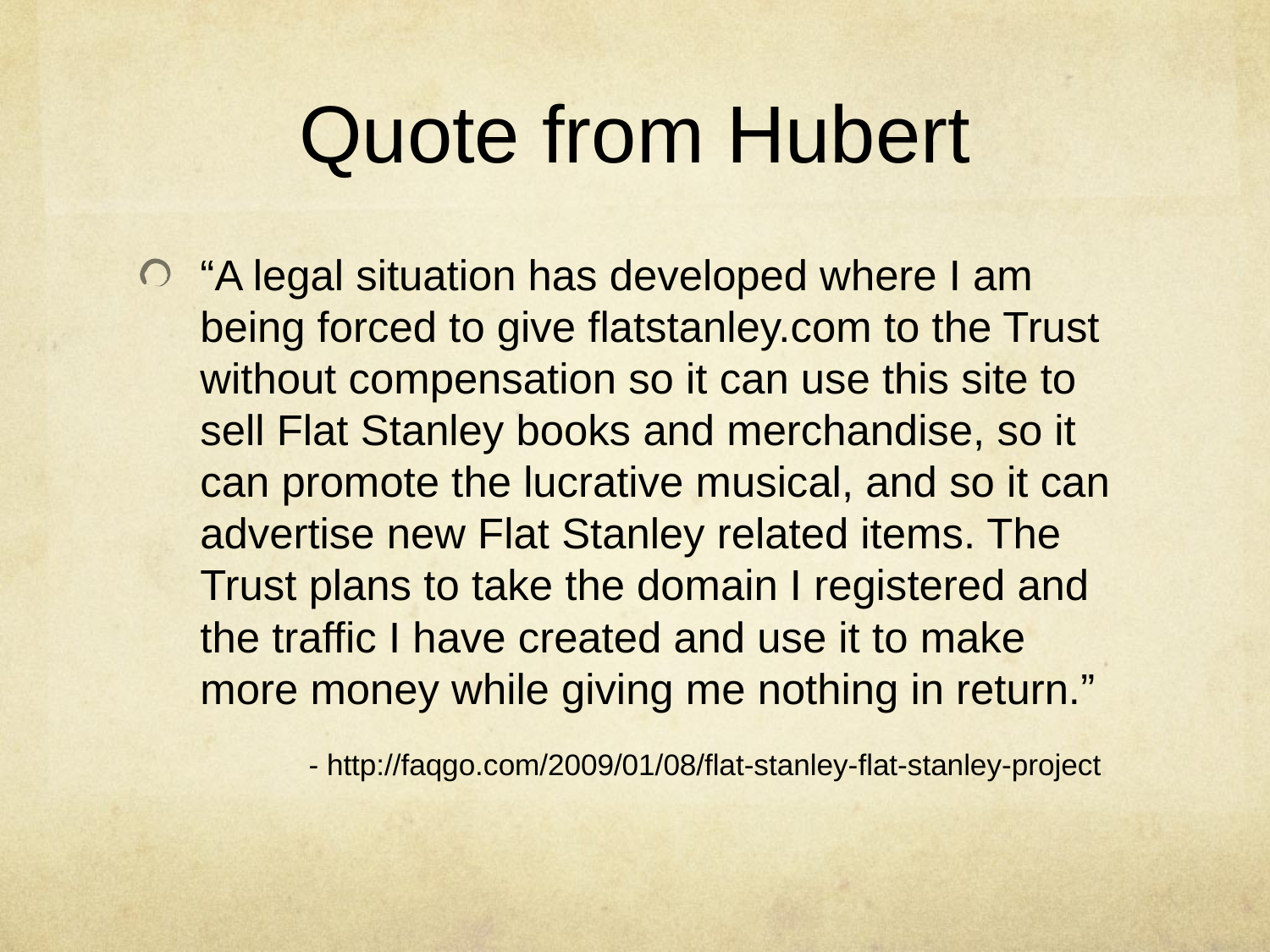

# Quote from Hubert
“A legal situation has developed where I am being forced to give flatstanley.com to the Trust without compensation so it can use this site to sell Flat Stanley books and merchandise, so it can promote the lucrative musical, and so it can advertise new Flat Stanley related items. The Trust plans to take the domain I registered and the traffic I have created and use it to make more money while giving me nothing in return.”
	      - http://faqgo.com/2009/01/08/flat-stanley-flat-stanley-project